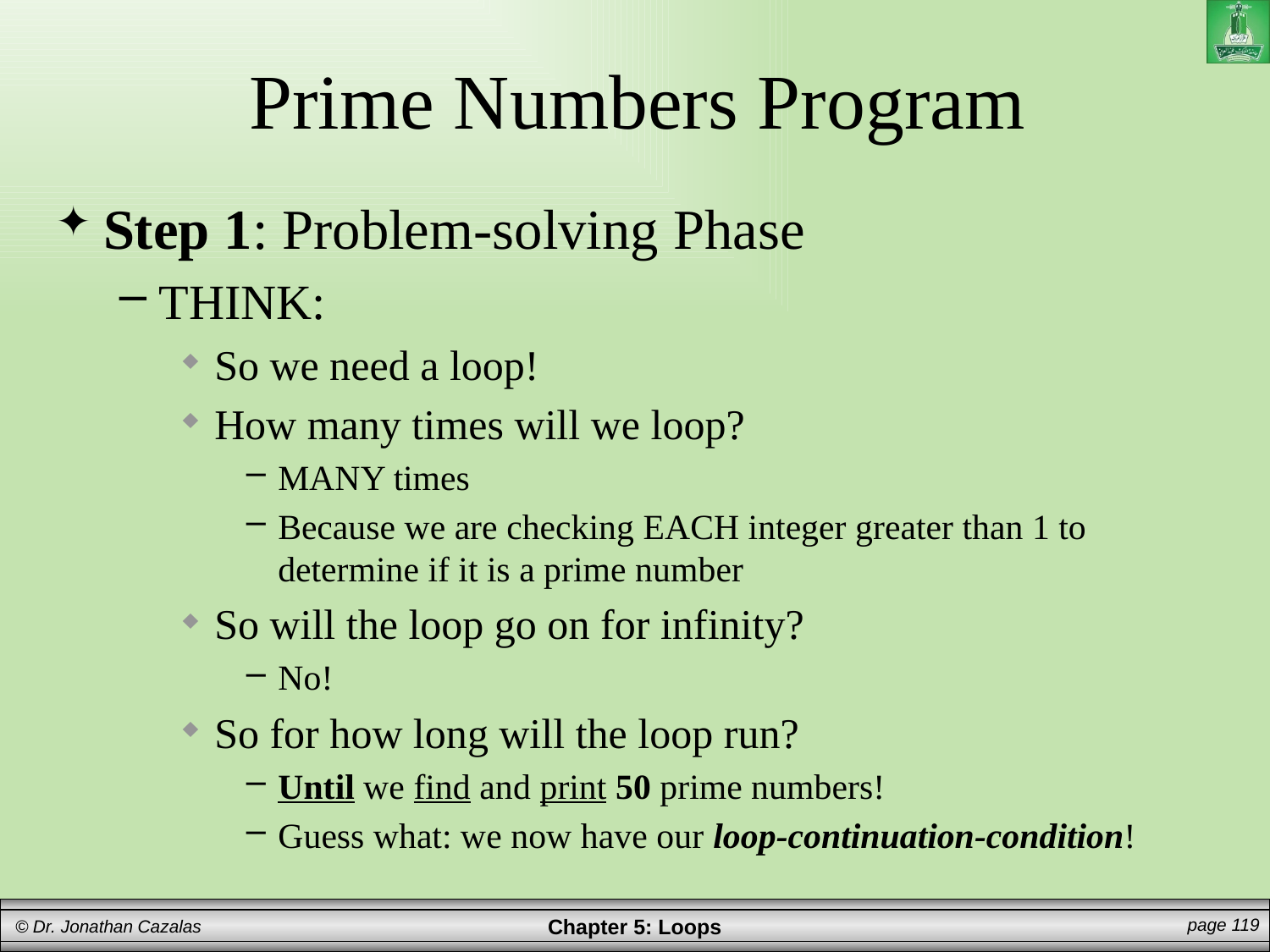

# Prime Numbers Program
Step 1: Problem-solving Phase
THINK:
So we need a loop!
How many times will we loop?
MANY times
Because we are checking EACH integer greater than 1 to determine if it is a prime number
So will the loop go on for infinity?
No!
So for how long will the loop run?
Until we find and print 50 prime numbers!
Guess what: we now have our loop-continuation-condition!